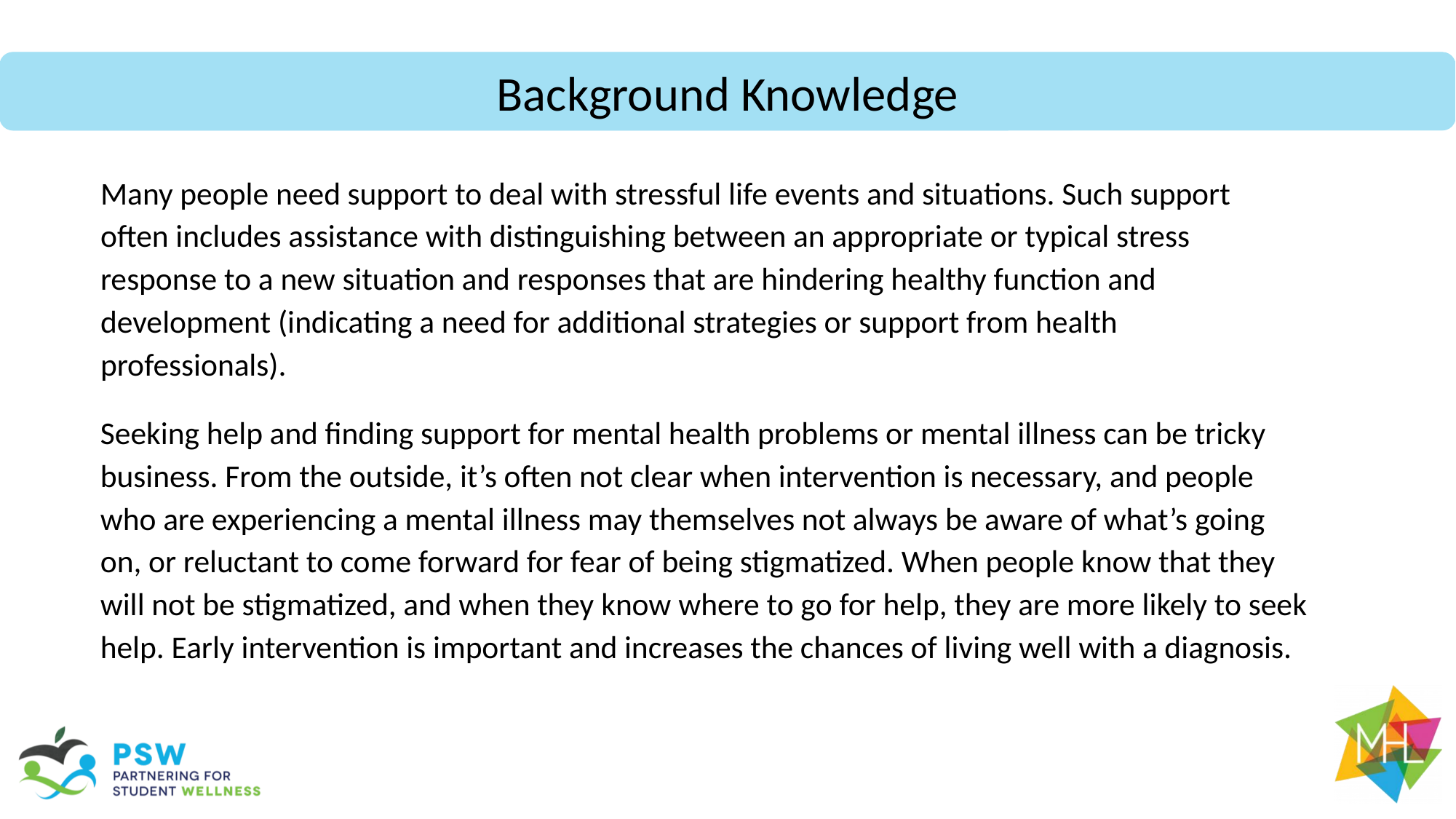

Background Knowledge
Many people need support to deal with stressful life events and situations. Such support often includes assistance with distinguishing between an appropriate or typical stress response to a new situation and responses that are hindering healthy function and development (indicating a need for additional strategies or support from health professionals).
Seeking help and finding support for mental health problems or mental illness can be tricky business. From the outside, it’s often not clear when intervention is necessary, and people who are experiencing a mental illness may themselves not always be aware of what’s going on, or reluctant to come forward for fear of being stigmatized. When people know that they will not be stigmatized, and when they know where to go for help, they are more likely to seek help. Early intervention is important and increases the chances of living well with a diagnosis.